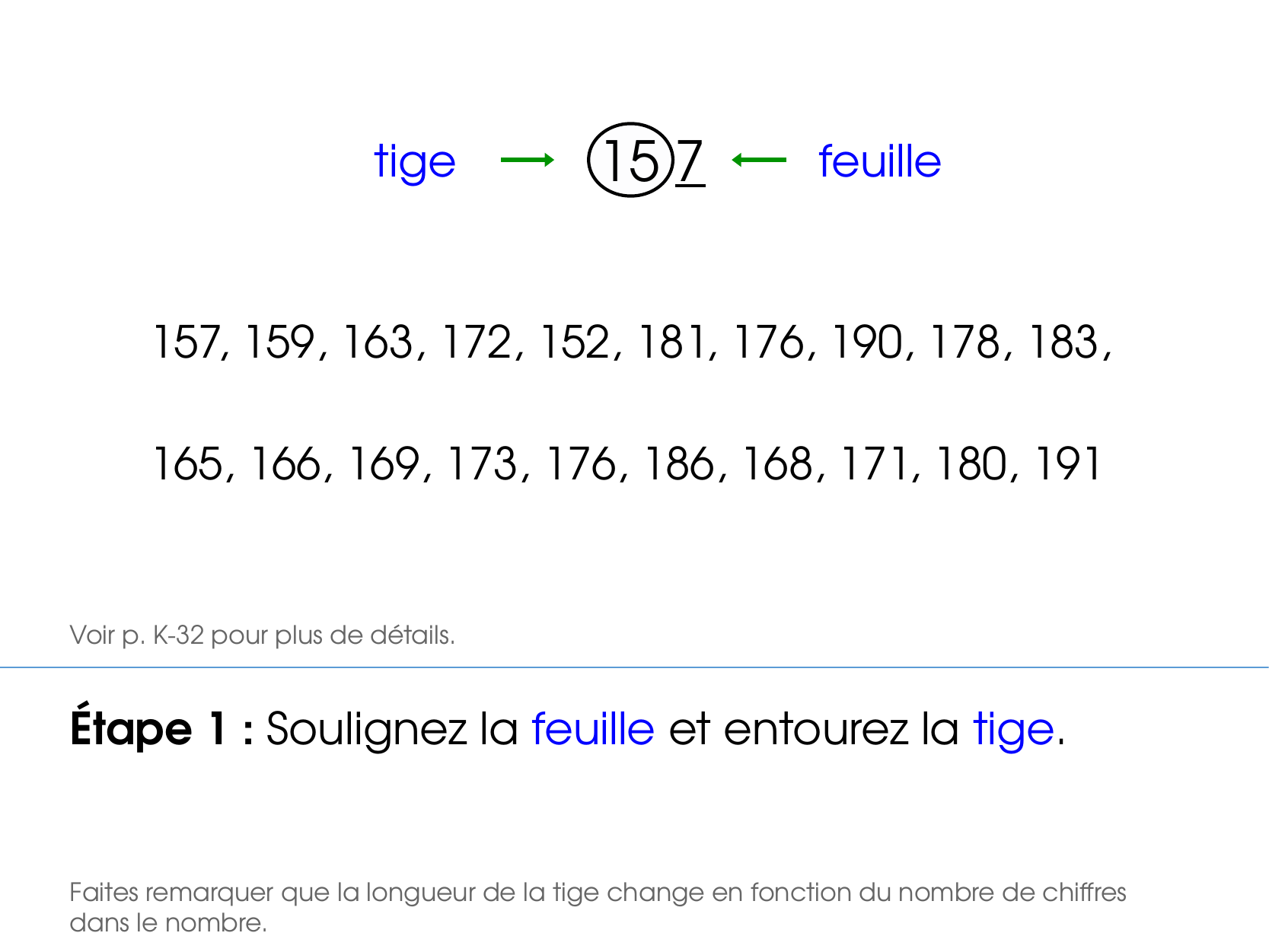

15 7

tige
feuille
157, 159, 163, 172, 152, 181, 176, 190, 178, 183,
165, 166, 169, 173, 176, 186, 168, 171, 180, 191
Voir p. K-32 pour plus de détails.
Étape 1 : Soulignez la feuille et entourez la tige.
Faites remarquer que la longueur de la tige change en fonction du nombre de chiffres dans le nombre.